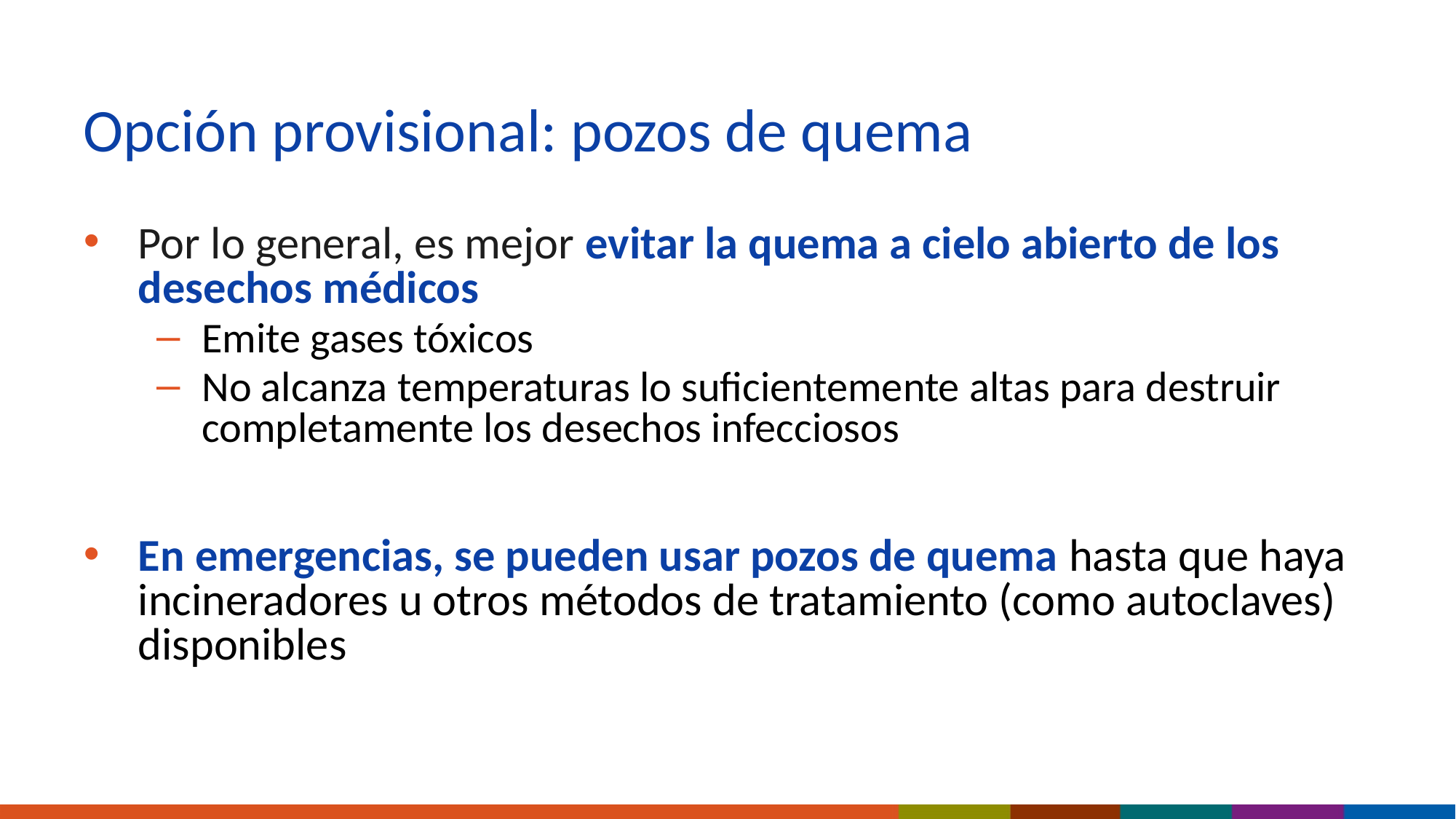

# Opción provisional: pozos de quema
Por lo general, es mejor evitar la quema a cielo abierto de los desechos médicos
Emite gases tóxicos
No alcanza temperaturas lo suficientemente altas para destruir completamente los desechos infecciosos

En emergencias, se pueden usar pozos de quema hasta que haya incineradores u otros métodos de tratamiento (como autoclaves) disponibles